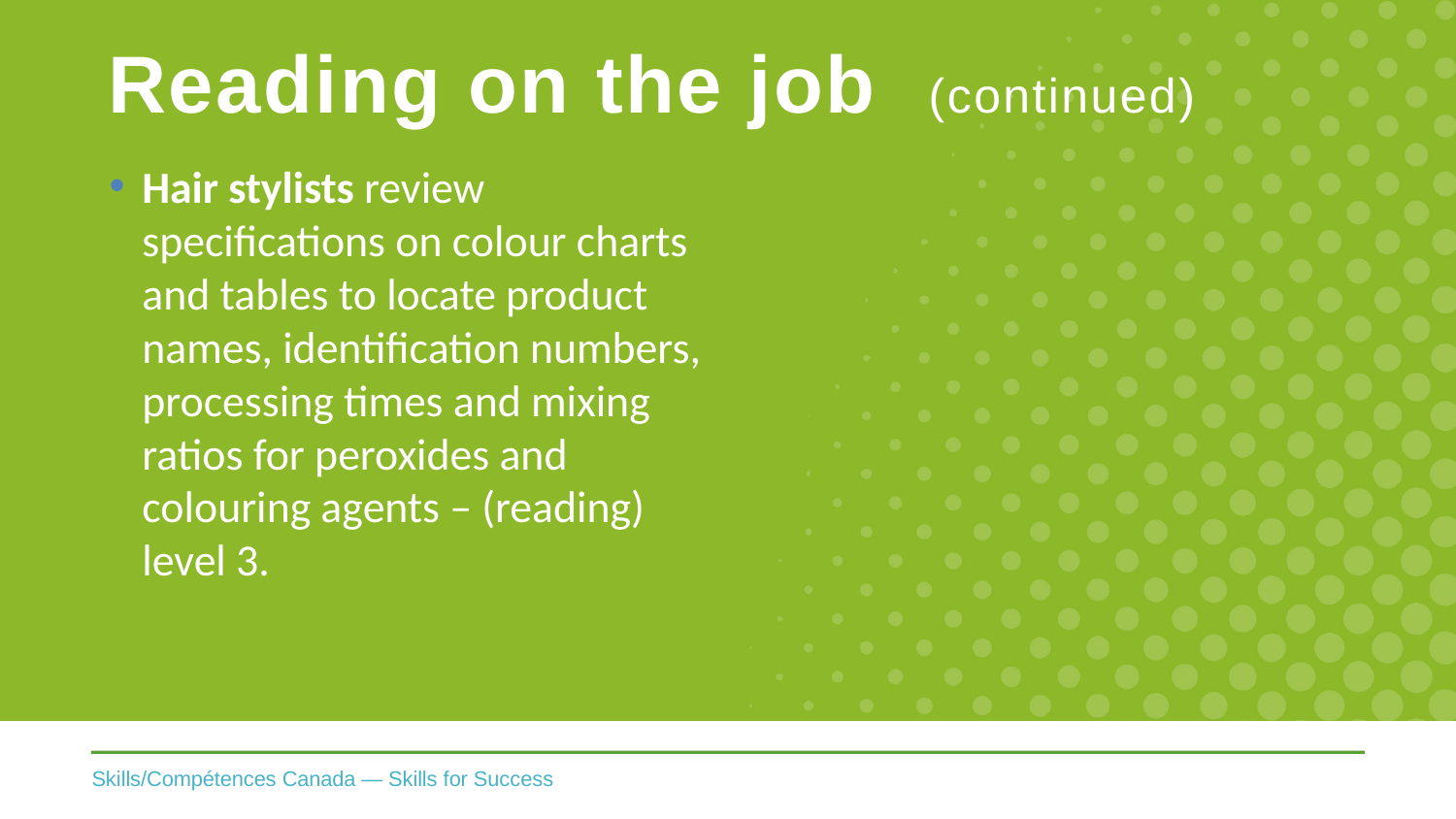

# Reading on the job  (continued)
Hair stylists review specifications on colour charts and tables to locate product names, identification numbers, processing times and mixing ratios for peroxides and colouring agents – (reading) level 3.